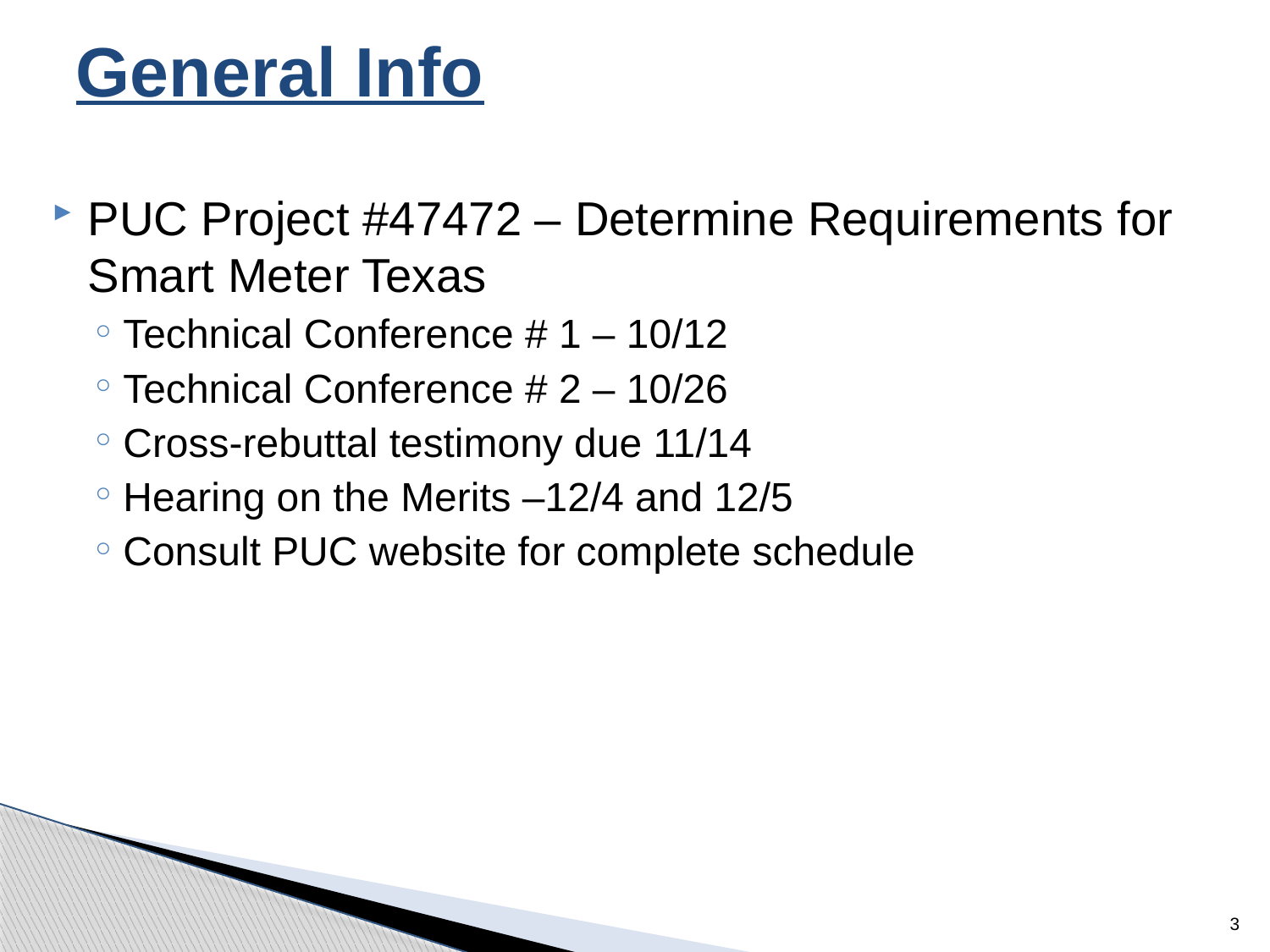

# General Info

PUC Project #47472 – Determine Requirements for Smart Meter Texas
Technical Conference # 1 – 10/12
Technical Conference # 2 – 10/26
Cross-rebuttal testimony due 11/14
Hearing on the Merits –12/4 and 12/5
Consult PUC website for complete schedule

3